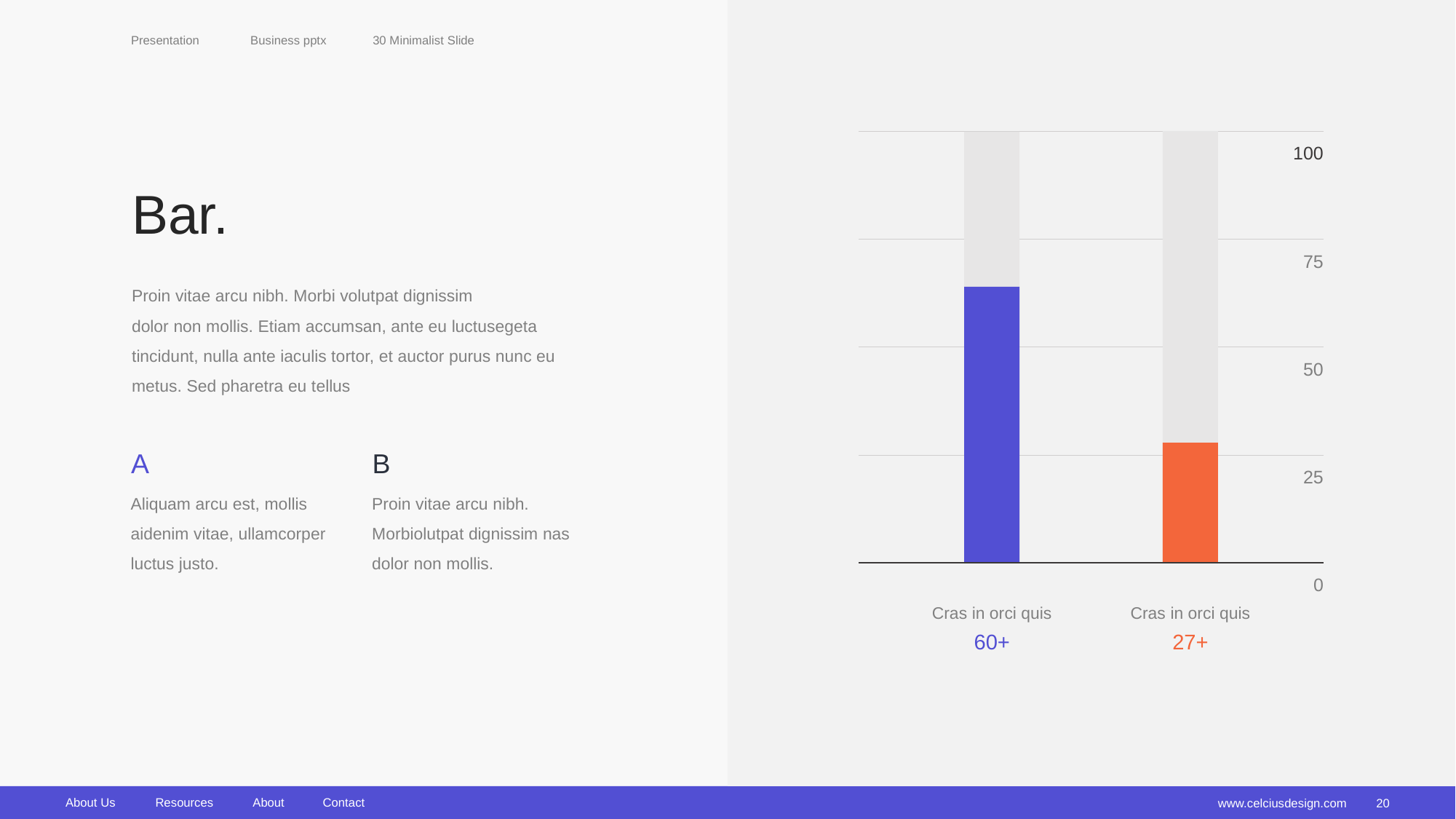

Presentation
Business pptx
30 Minimalist Slide

100

Bar.
75
Proin vitae arcu nibh. Morbi volutpat dignissim
dolor non mollis. Etiam accumsan, ante eu luctusegeta tincidunt, nulla ante iaculis tortor, et auctor purus nunc eu metus. Sed pharetra eu tellus

50

A
B
25
Aliquam arcu est, mollis aidenim vitae, ullamcorper luctus justo.
Proin vitae arcu nibh. Morbiolutpat dignissim nas dolor non mollis.
0
Cras in orci quis
Cras in orci quis
60+
27+
www.celciusdesign.com
20
About Us
Resources
About
Contact